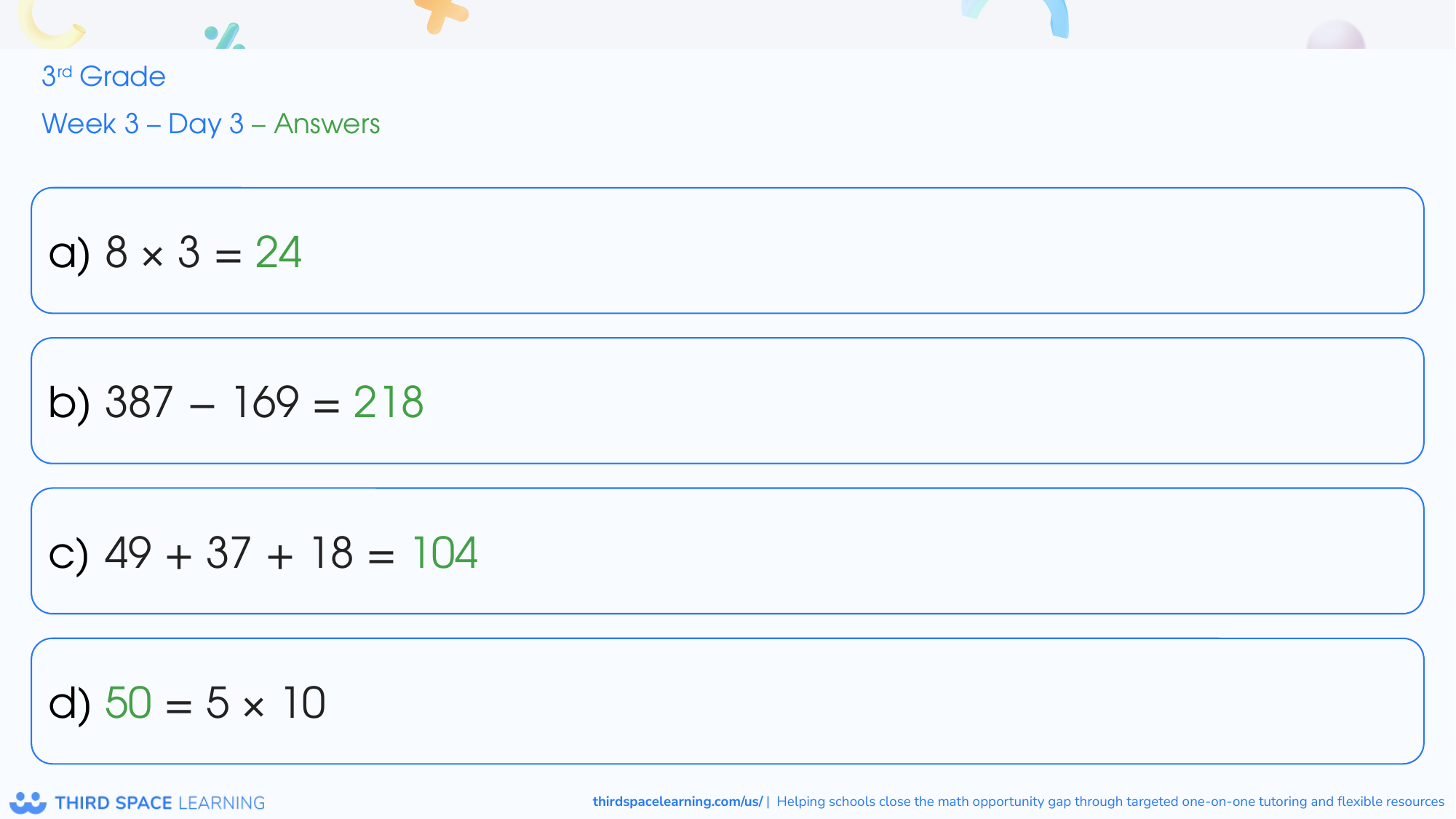

3rd Grade
Week 3 – Day 3 – Answers
8 × 3 = 24
387 − 169 = 218
49 + 37 + 18 = 104
50 = 5 × 10